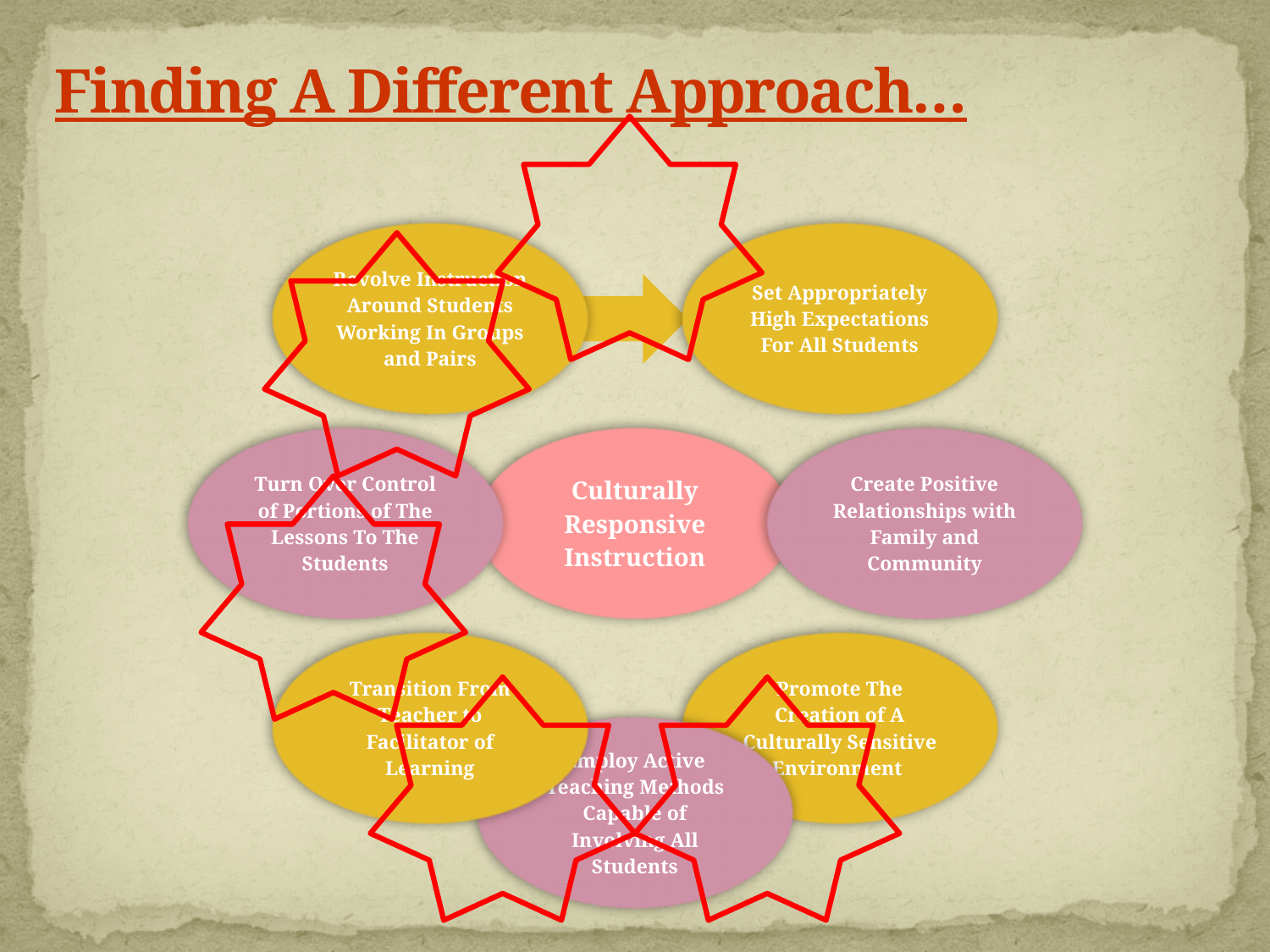

Finding A Different Approach…

Culturally Responsive Instruction
Set Appropriately High Expectations For All Students
Create Positive Relationships with Family and Community
Promote The Creation of A Culturally Sensitive Environment
Employ Active Teaching Methods Capable of Involving All Students
Transition From Teacher to Facilitator of Learning
Turn Over Control of Portions of The Lessons To The Students
Revolve Instruction Around Students Working In Groups and Pairs